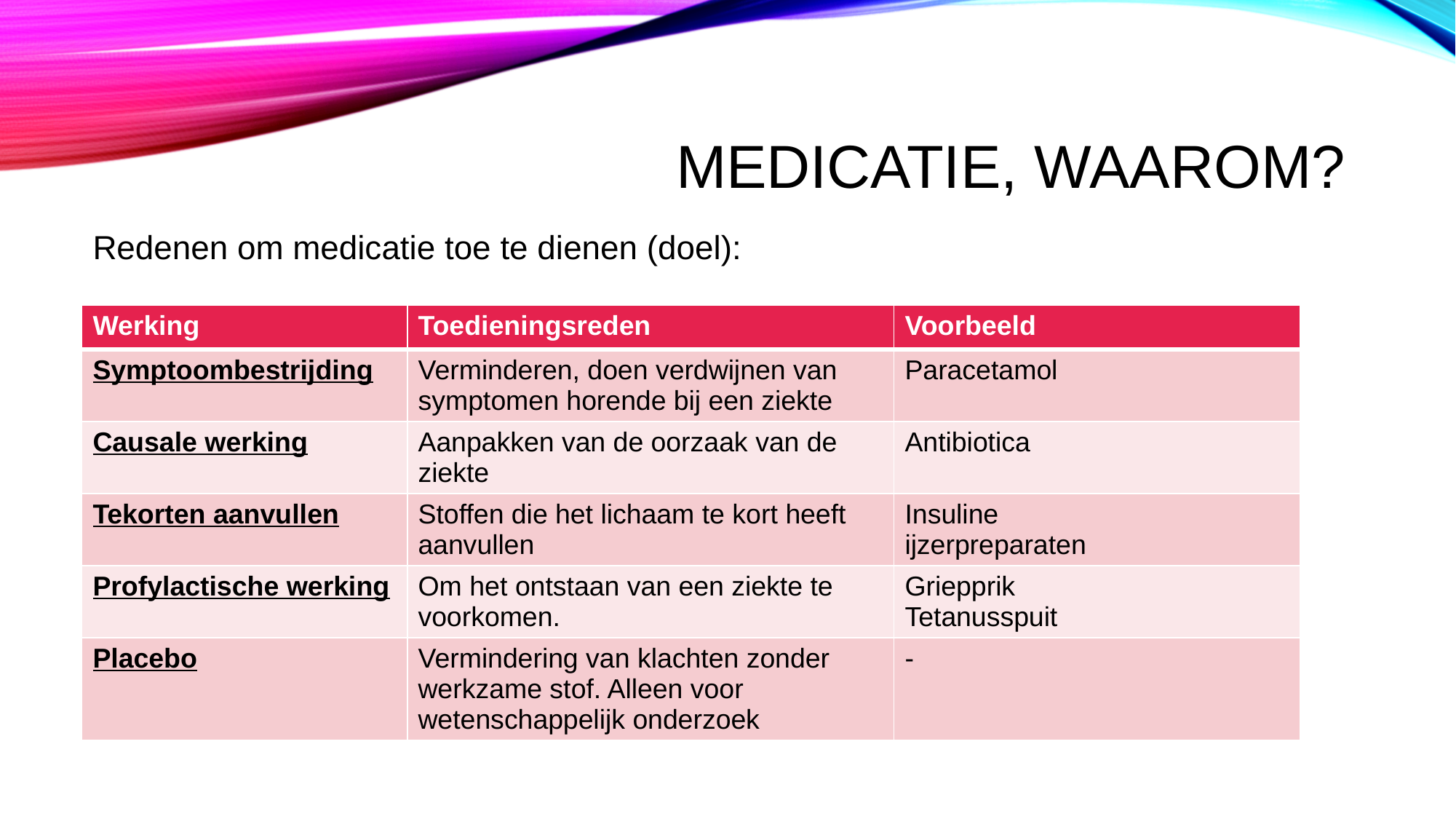

# Medicatie, waarom?
Redenen om medicatie toe te dienen (doel):

| Werking | Toedieningsreden | Voorbeeld |
| --- | --- | --- |
| Symptoombestrijding | Verminderen, doen verdwijnen van symptomen horende bij een ziekte | Paracetamol |
| Causale werking | Aanpakken van de oorzaak van de ziekte | Antibiotica |
| Tekorten aanvullen | Stoffen die het lichaam te kort heeft aanvullen | Insuline ijzerpreparaten |
| Profylactische werking | Om het ontstaan van een ziekte te voorkomen. | Griepprik Tetanusspuit |
| Placebo | Vermindering van klachten zonder werkzame stof. Alleen voor wetenschappelijk onderzoek | - |